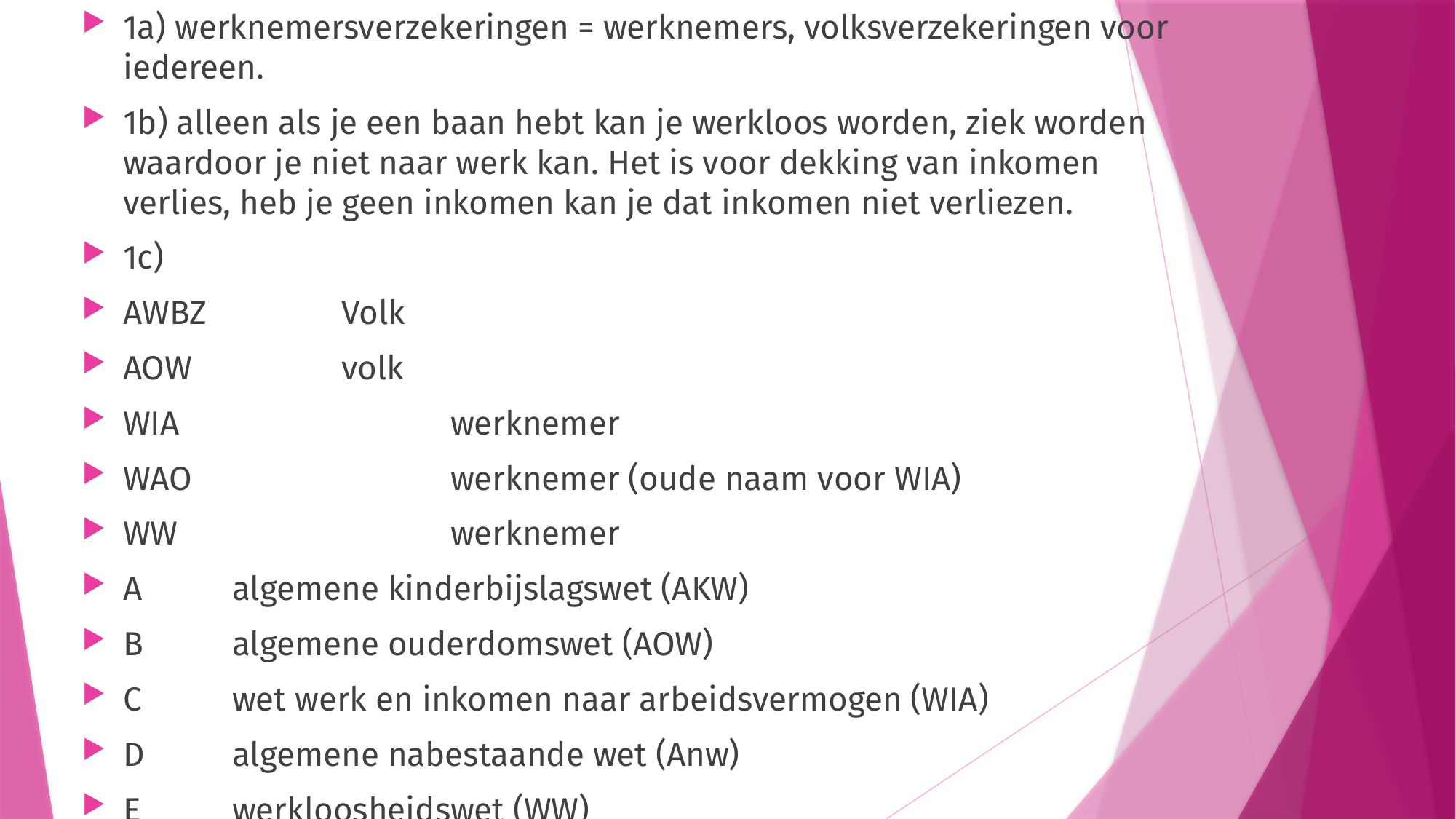

1a) werknemersverzekeringen = werknemers, volksverzekeringen voor iedereen.
1b) alleen als je een baan hebt kan je werkloos worden, ziek worden waardoor je niet naar werk kan. Het is voor dekking van inkomen verlies, heb je geen inkomen kan je dat inkomen niet verliezen.
1c)
AWBZ 		Volk
AOW		volk
WIA			werknemer
WAO			werknemer (oude naam voor WIA)
WW			werknemer
A	algemene kinderbijslagswet (AKW)
B	algemene ouderdomswet (AOW)
C	wet werk en inkomen naar arbeidsvermogen (WIA)
D	algemene nabestaande wet (Anw)
E 	werkloosheidswet (WW)